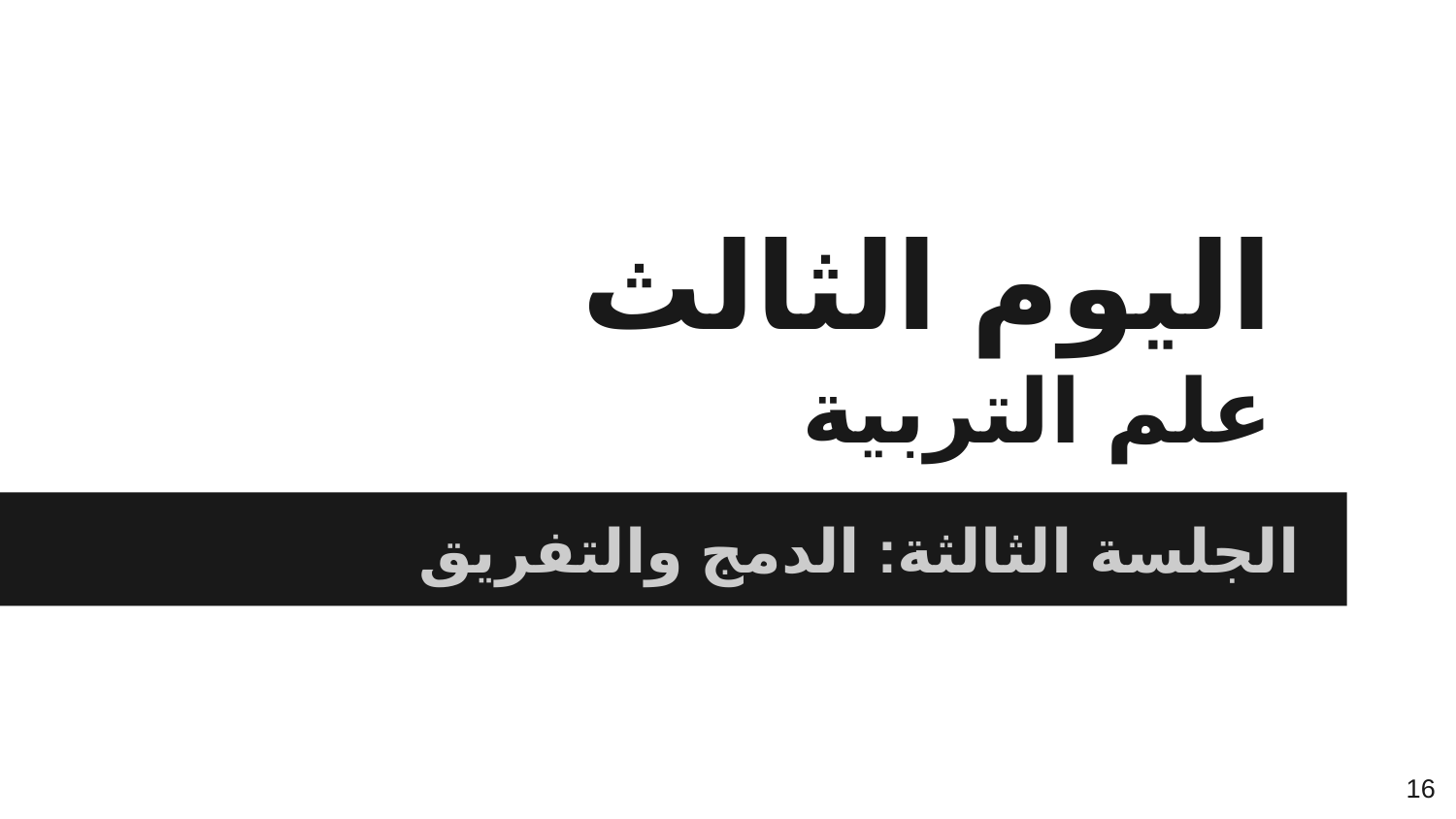

# اليوم الثالث
علم التربية
الجلسة الثالثة: الدمج والتفريق
16